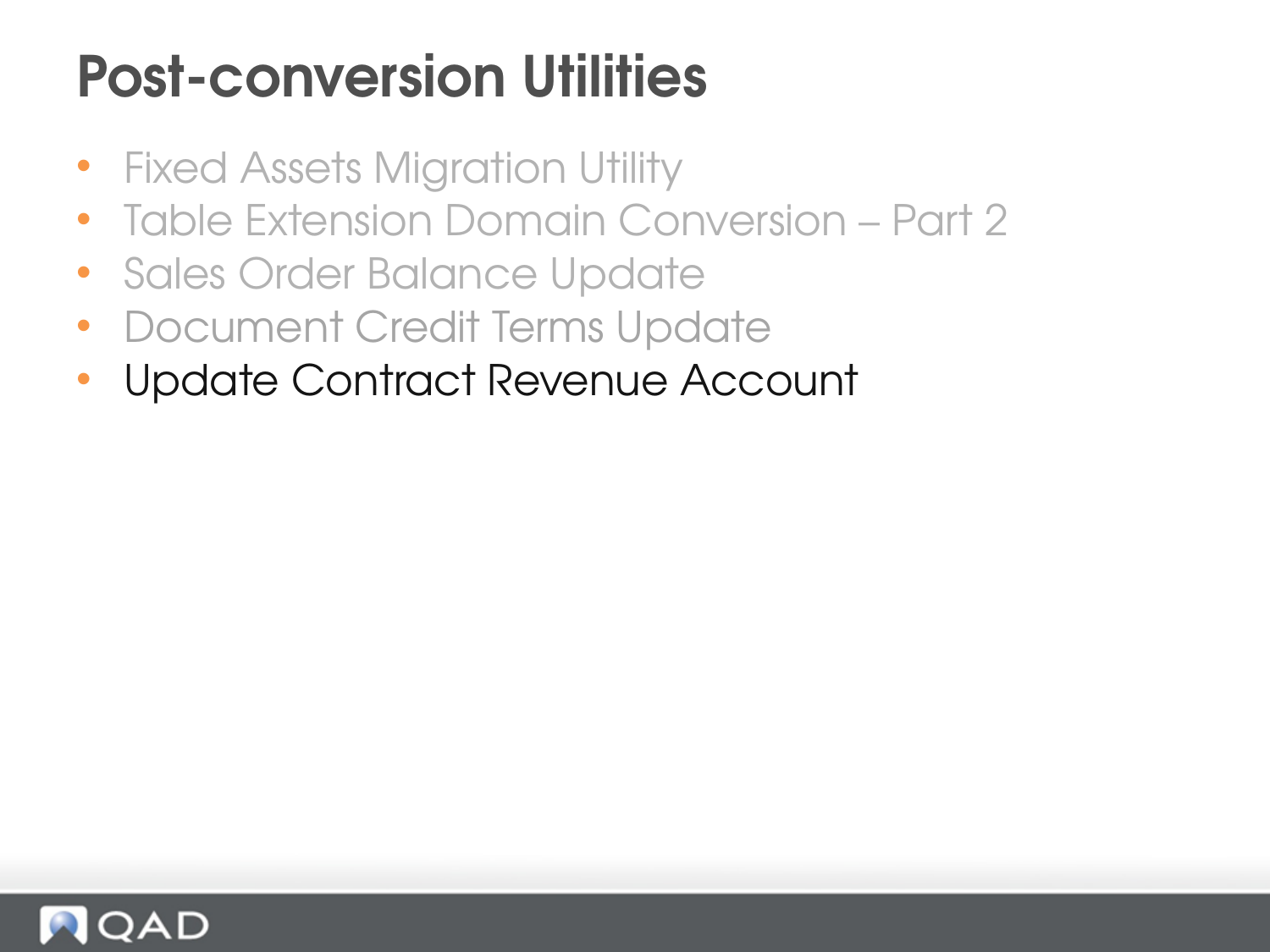

# Post-conversion Utilities

Fixed Assets Migration Utility
Table Extension Domain Conversion – Part 2
Sales Order Balance Update
Document Credit Terms Update
Update Contract Revenue Account